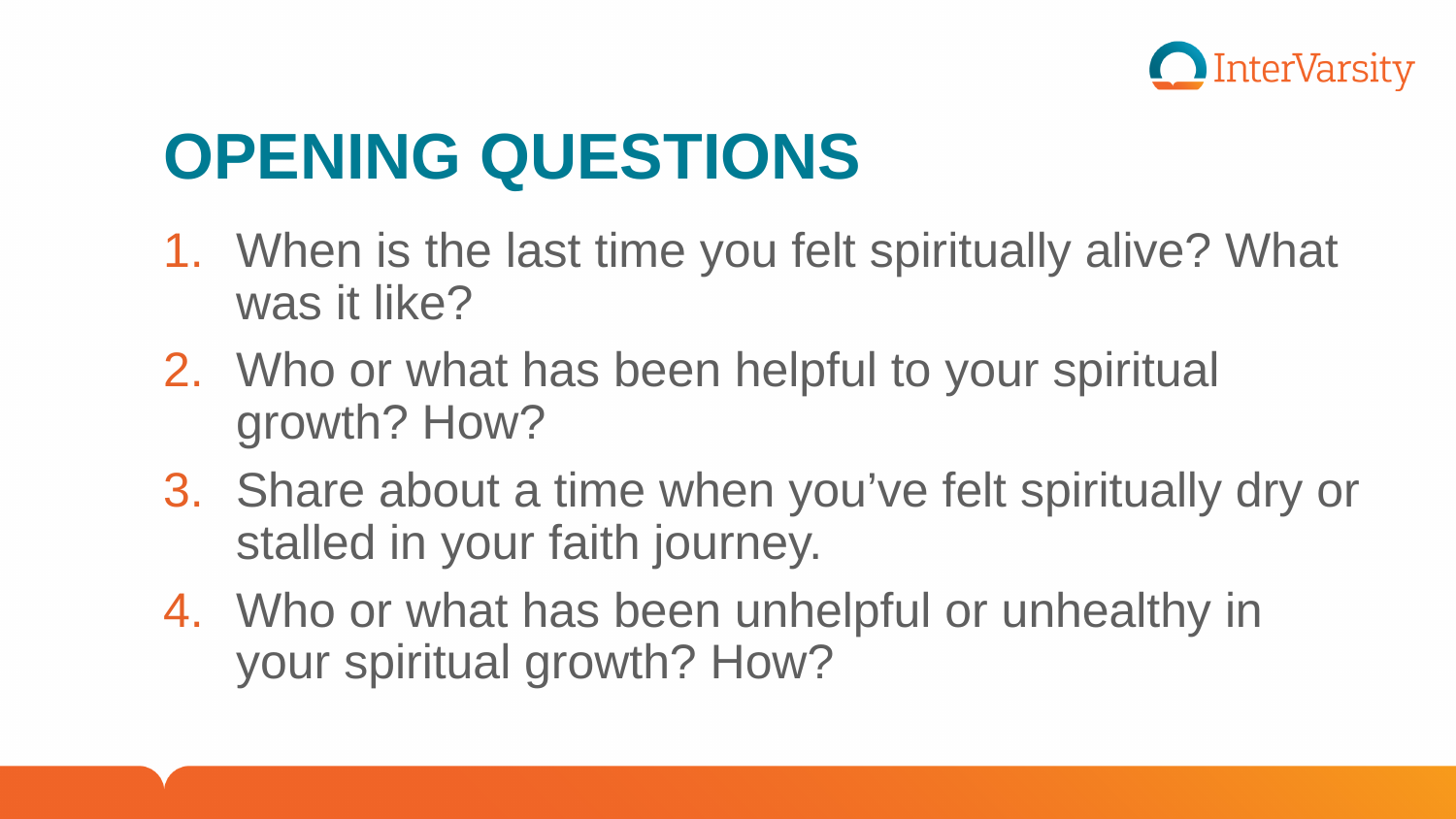

# OPENING QUESTIONS
When is the last time you felt spiritually alive? What was it like?
Who or what has been helpful to your spiritual growth? How?
Share about a time when you’ve felt spiritually dry or stalled in your faith journey.
Who or what has been unhelpful or unhealthy in your spiritual growth? How?